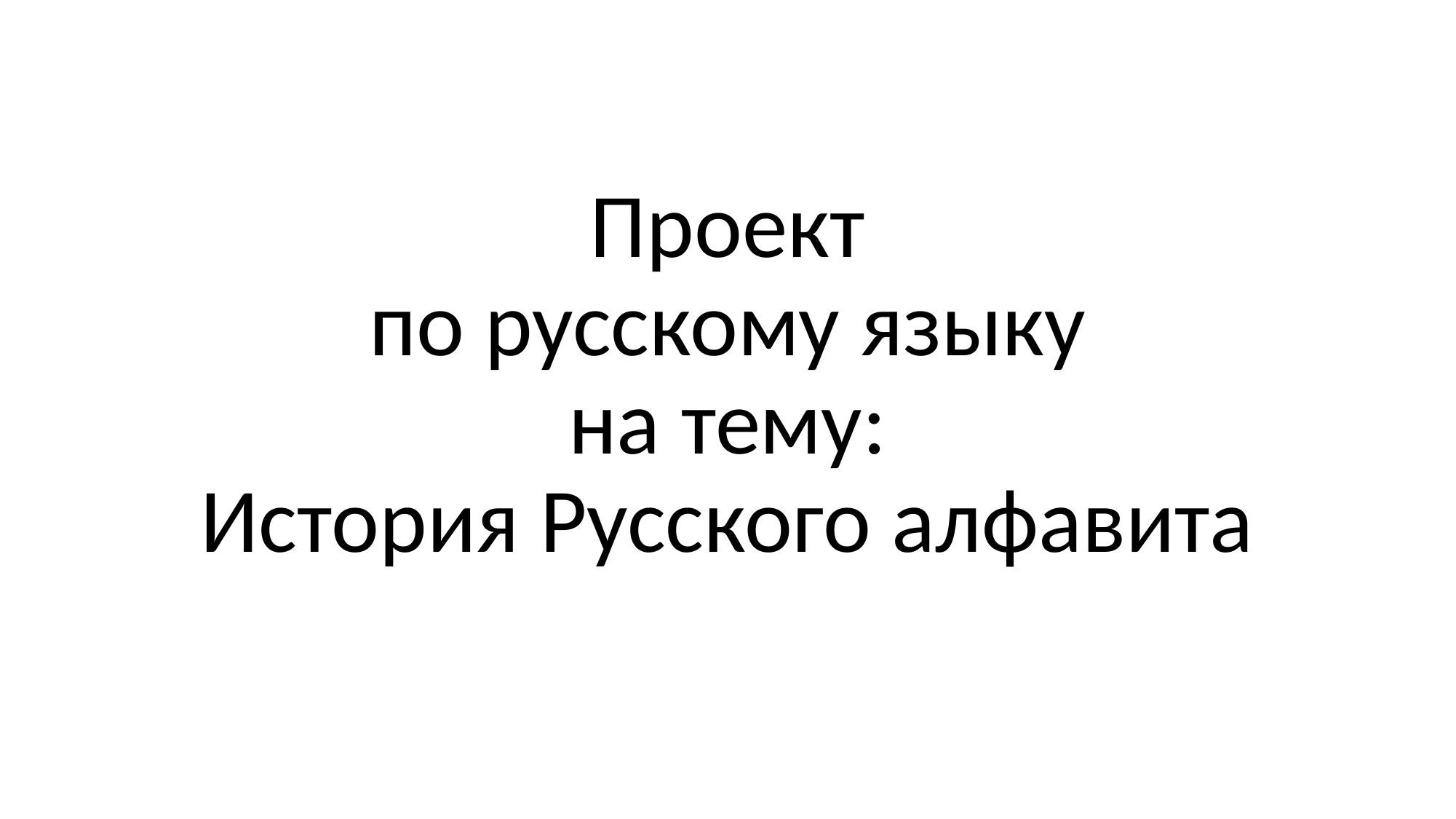

# Проект по русскому языку на тему: История Русского алфавита